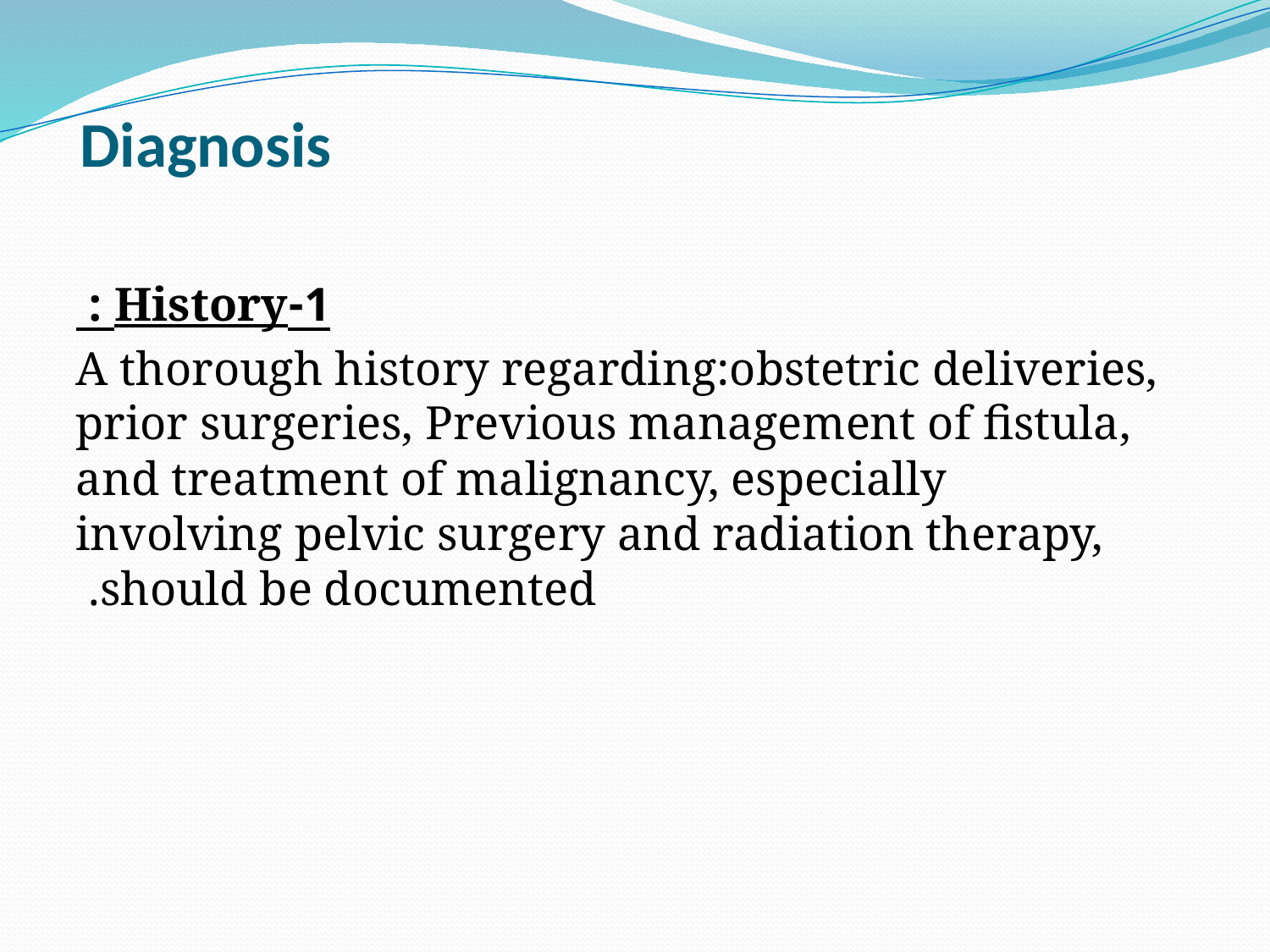

# Diagnosis
1-History :
A thorough history regarding:obstetric deliveries, prior surgeries, Previous management of fistula, and treatment of malignancy, especially involving pelvic surgery and radiation therapy, should be documented.